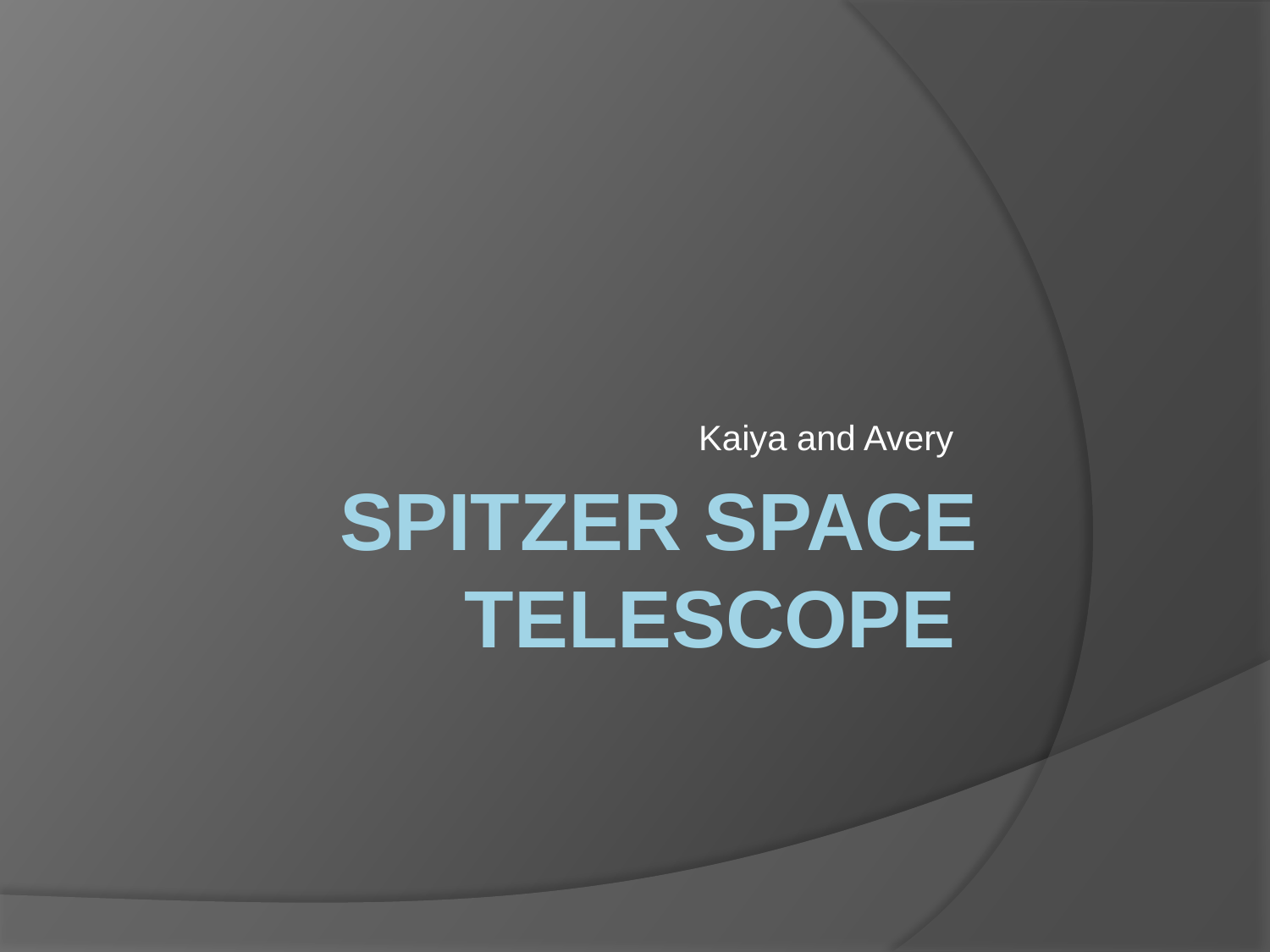

Kaiya and Avery
# Spitzer space telescope